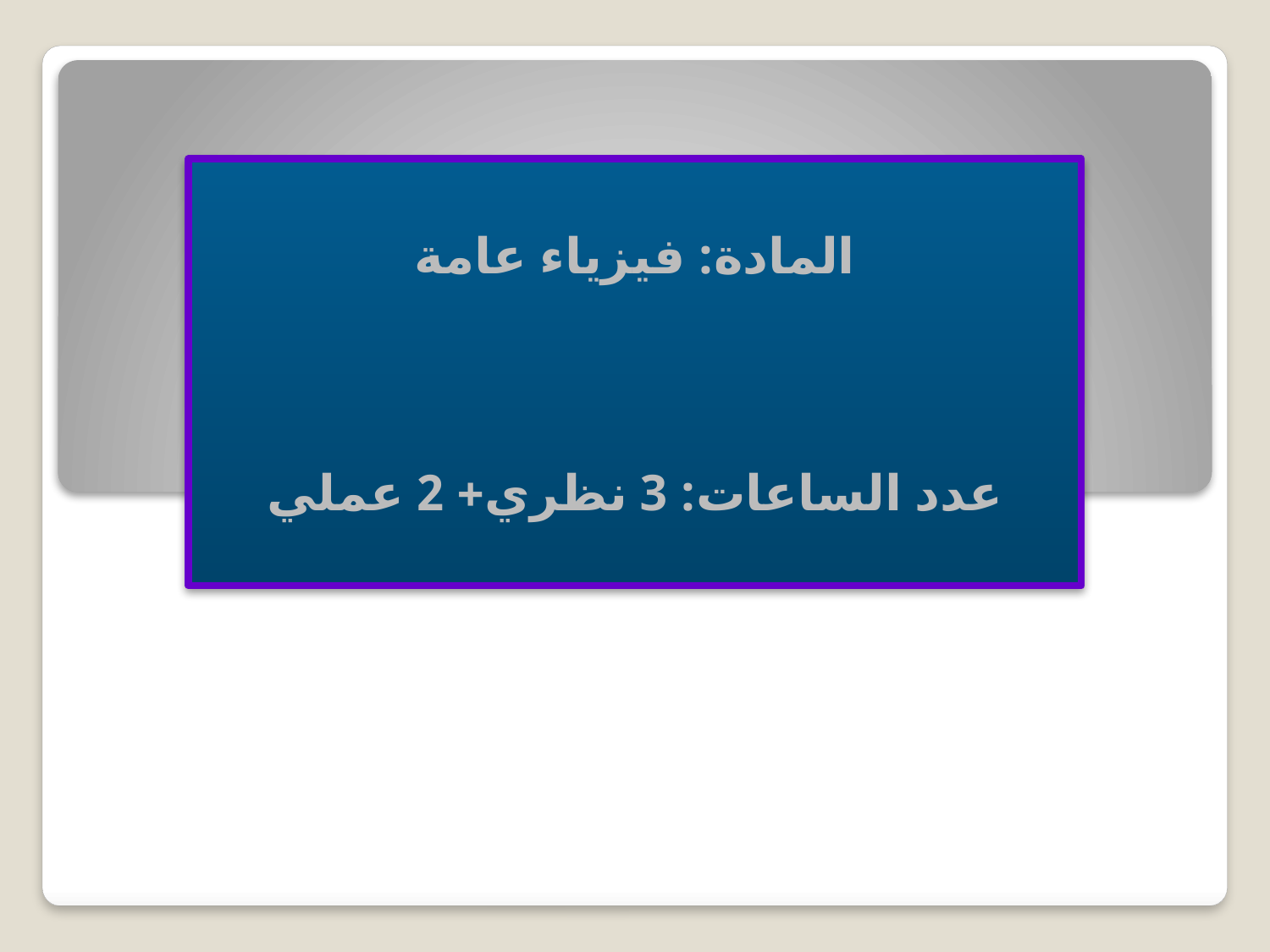

المادة: فيزياء عامة

عدد الساعات: 3 نظري+ 2 عملي